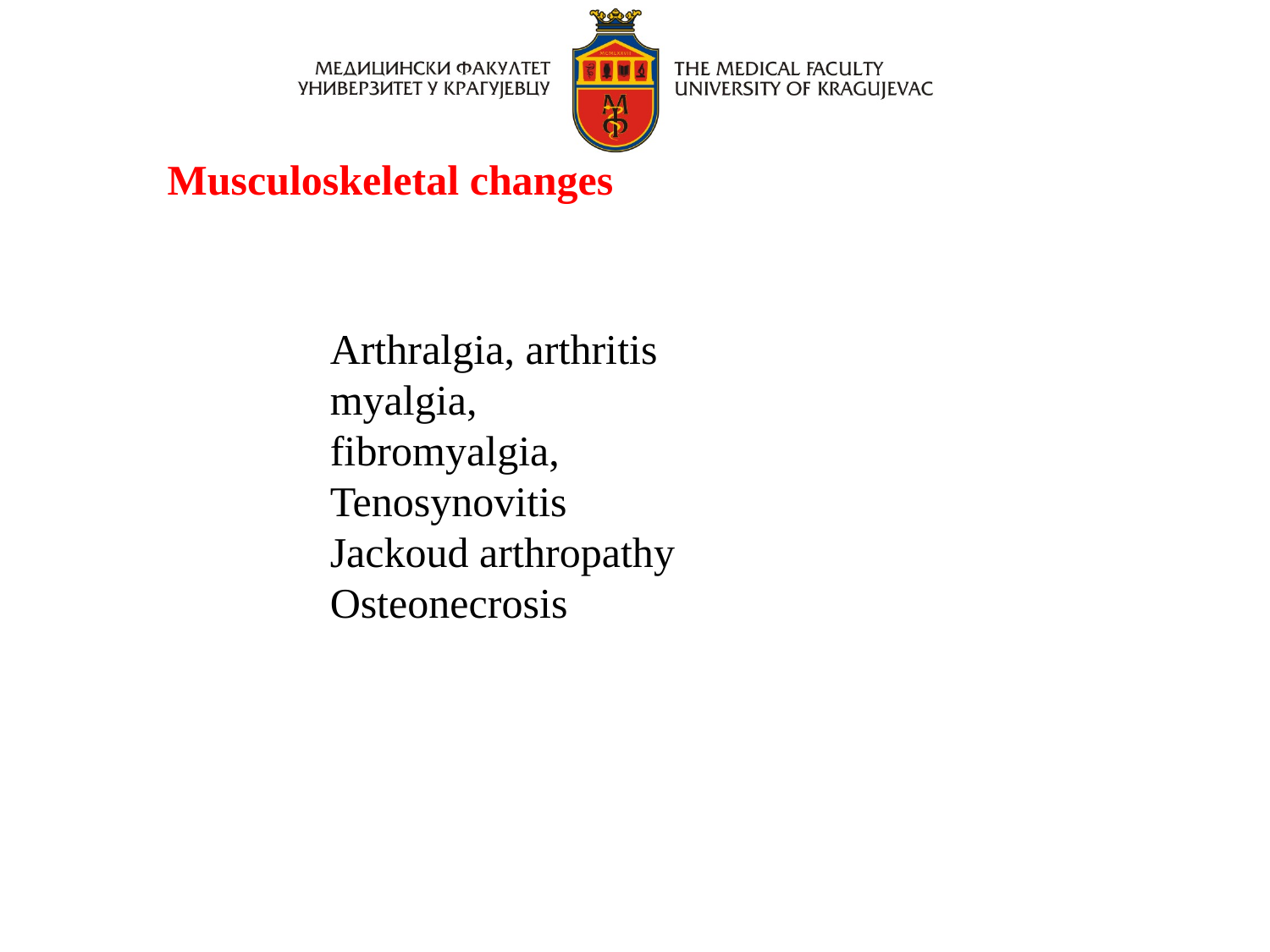

Musculoskeletal changes
Arthralgia, arthritis
myalgia,
fibromyalgia,
Tenosynovitis
Jackoud arthropathy
Osteonecrosis